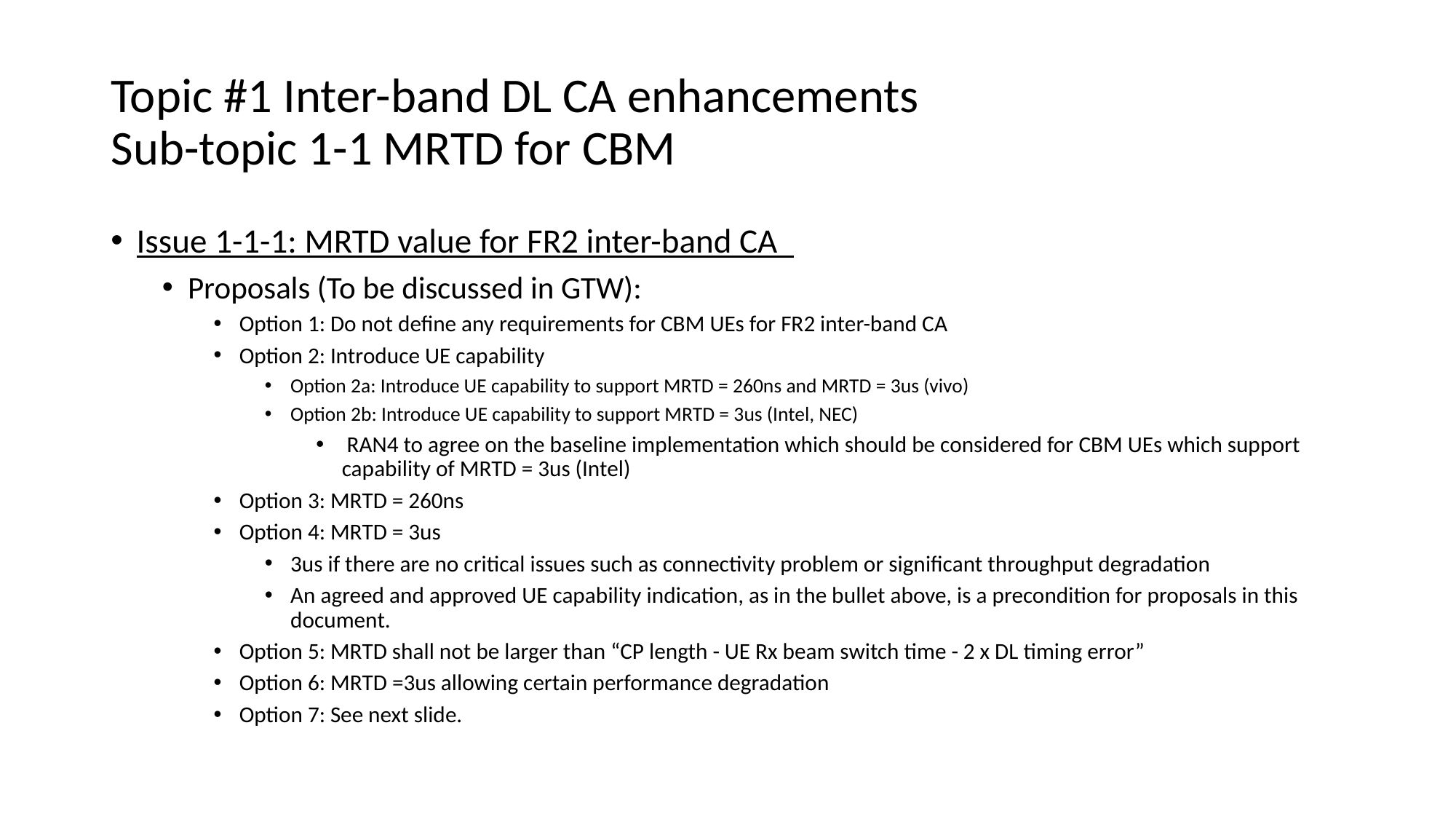

# Topic #1 Inter-band DL CA enhancements Sub-topic 1-1 MRTD for CBM
Issue 1-1-1: MRTD value for FR2 inter-band CA
Proposals (To be discussed in GTW):
Option 1: Do not define any requirements for CBM UEs for FR2 inter-band CA
Option 2: Introduce UE capability
Option 2a: Introduce UE capability to support MRTD = 260ns and MRTD = 3us (vivo)
Option 2b: Introduce UE capability to support MRTD = 3us (Intel, NEC)
 RAN4 to agree on the baseline implementation which should be considered for CBM UEs which support capability of MRTD = 3us (Intel)
Option 3: MRTD = 260ns
Option 4: MRTD = 3us
3us if there are no critical issues such as connectivity problem or significant throughput degradation
An agreed and approved UE capability indication, as in the bullet above, is a precondition for proposals in this document.
Option 5: MRTD shall not be larger than “CP length - UE Rx beam switch time - 2 x DL timing error”
Option 6: MRTD =3us allowing certain performance degradation
Option 7: See next slide.